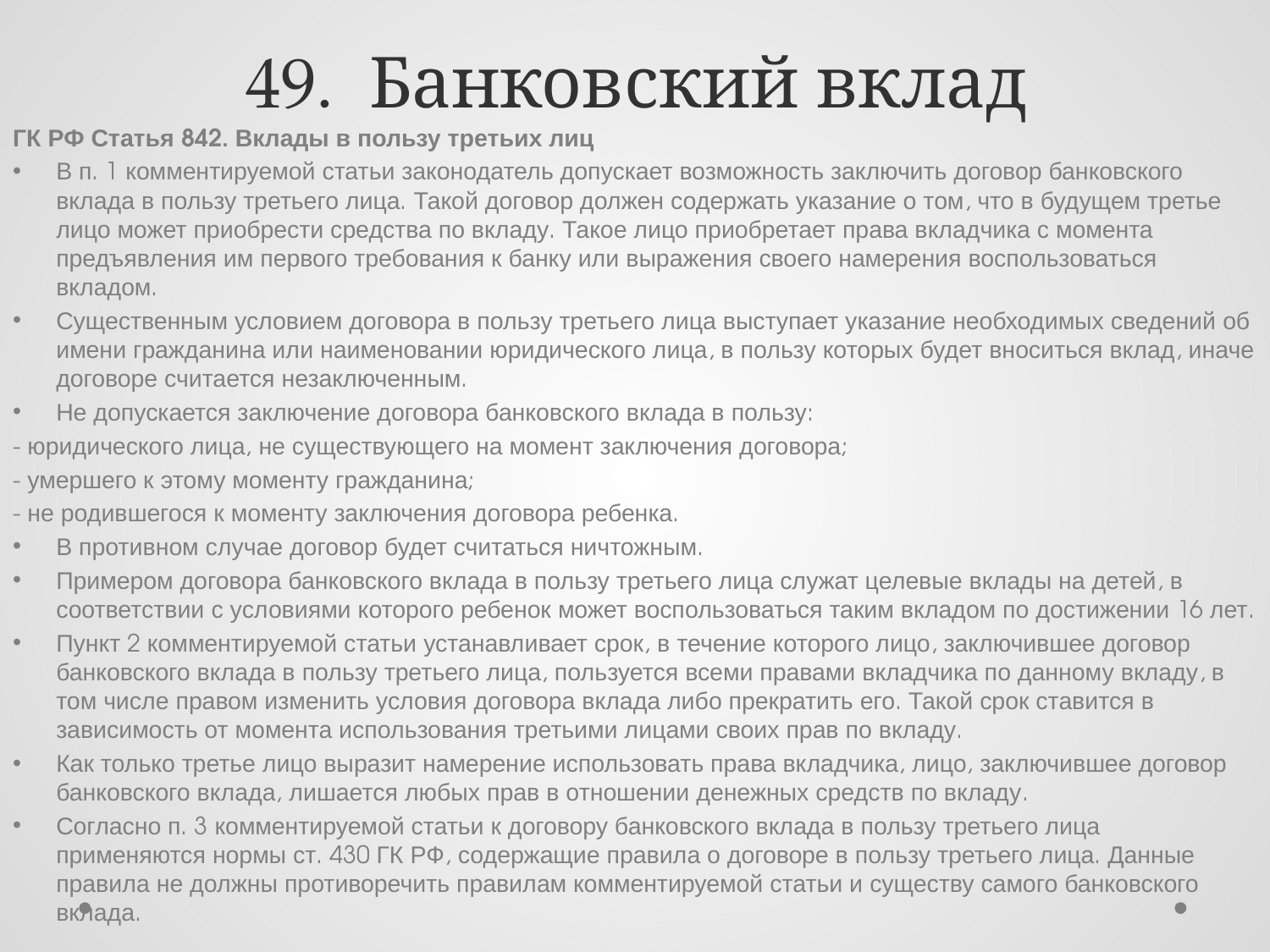

# 49.  Банковский вклад
ГК РФ Статья 842. Вклады в пользу третьих лиц
В п. 1 комментируемой статьи законодатель допускает возможность заключить договор банковского вклада в пользу третьего лица. Такой договор должен содержать указание о том, что в будущем третье лицо может приобрести средства по вкладу. Такое лицо приобретает права вкладчика с момента предъявления им первого требования к банку или выражения своего намерения воспользоваться вкладом.
Существенным условием договора в пользу третьего лица выступает указание необходимых сведений об имени гражданина или наименовании юридического лица, в пользу которых будет вноситься вклад, иначе договоре считается незаключенным.
Не допускается заключение договора банковского вклада в пользу:
- юридического лица, не существующего на момент заключения договора;
- умершего к этому моменту гражданина;
- не родившегося к моменту заключения договора ребенка.
В противном случае договор будет считаться ничтожным.
Примером договора банковского вклада в пользу третьего лица служат целевые вклады на детей, в соответствии с условиями которого ребенок может воспользоваться таким вкладом по достижении 16 лет.
Пункт 2 комментируемой статьи устанавливает срок, в течение которого лицо, заключившее договор банковского вклада в пользу третьего лица, пользуется всеми правами вкладчика по данному вкладу, в том числе правом изменить условия договора вклада либо прекратить его. Такой срок ставится в зависимость от момента использования третьими лицами своих прав по вкладу.
Как только третье лицо выразит намерение использовать права вкладчика, лицо, заключившее договор банковского вклада, лишается любых прав в отношении денежных средств по вкладу.
Согласно п. 3 комментируемой статьи к договору банковского вклада в пользу третьего лица применяются нормы ст. 430 ГК РФ, содержащие правила о договоре в пользу третьего лица. Данные правила не должны противоречить правилам комментируемой статьи и существу самого банковского вклада.